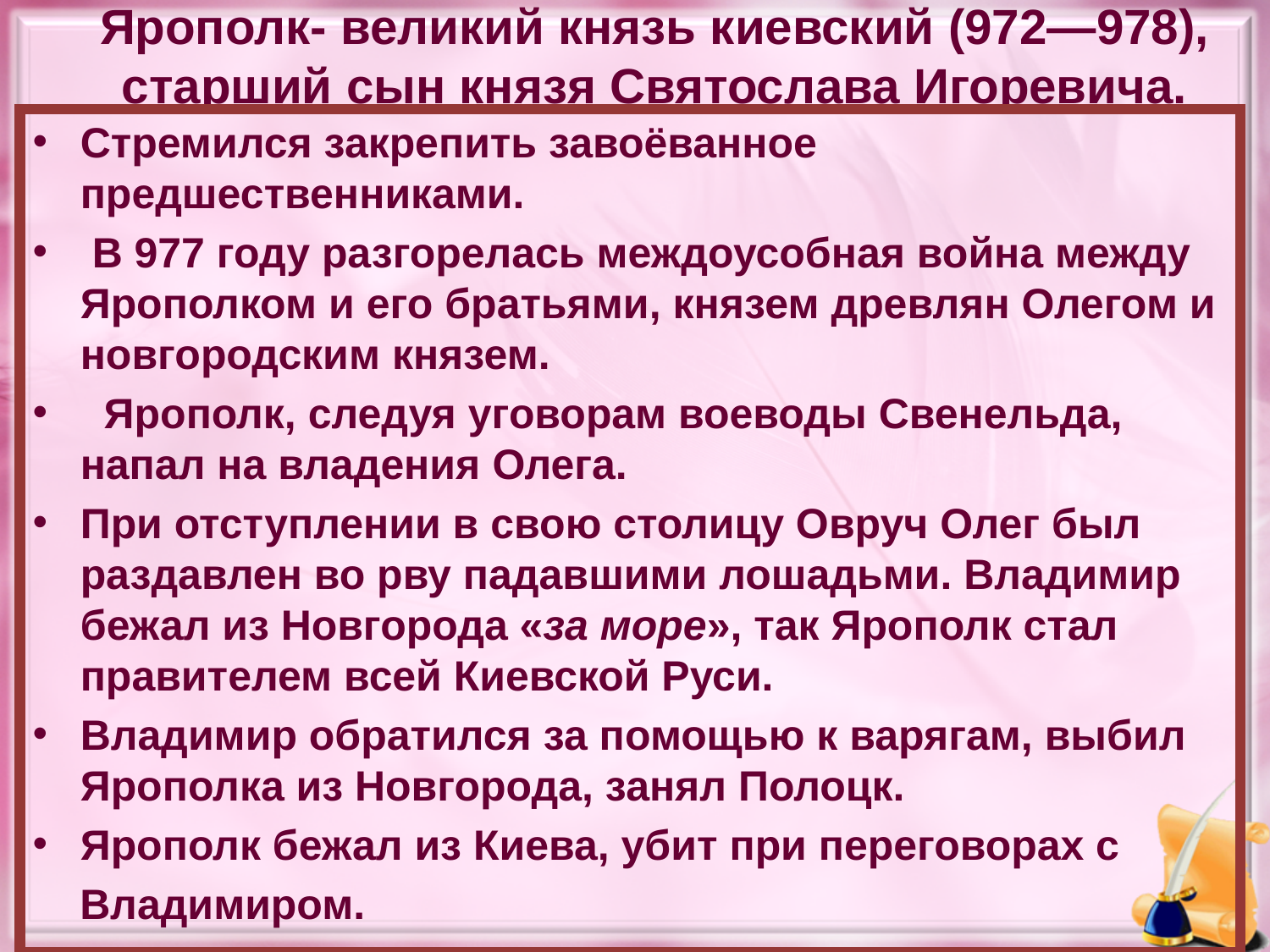

# Ярополк- великий князь киевский (972—978), старший сын князя Святослава Игоревича.
Стремился закрепить завоёванное предшественниками.
 В 977 году разгорелась междоусобная война между Ярополком и его братьями, князем древлян Олегом и новгородским князем.
  Ярополк, следуя уговорам воеводы Свенельда, напал на владения Олега.
При отступлении в свою столицу Овруч Олег был раздавлен во рву падавшими лошадьми. Владимир бежал из Новгорода «за море», так Ярополк стал правителем всей Киевской Руси.
Владимир обратился за помощью к варягам, выбил Ярополка из Новгорода, занял Полоцк.
Ярополк бежал из Киева, убит при переговорах с
    Владимиром.